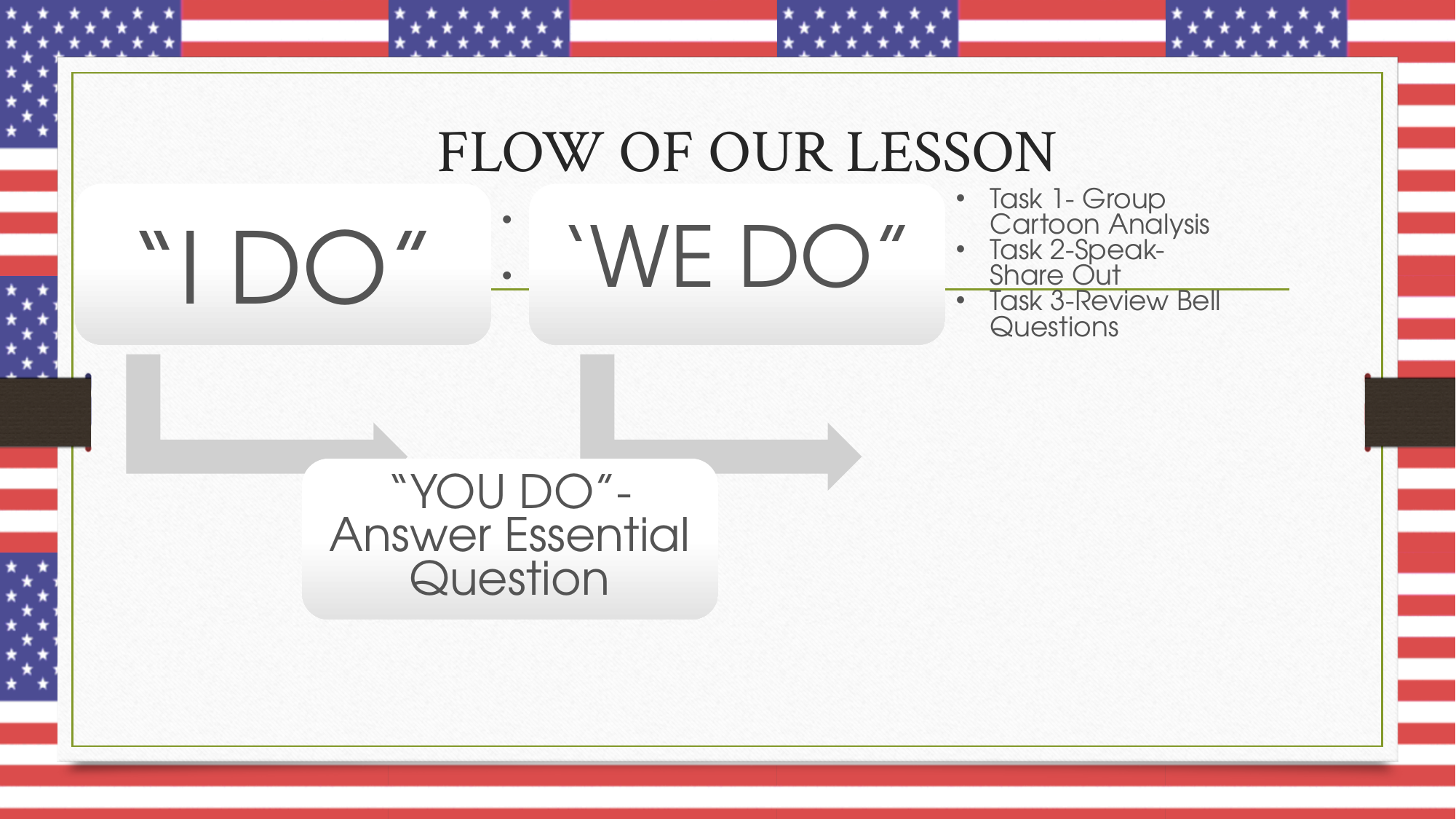

# FLOW OF OUR LESSON
“I DO”
Task 1-Cartoon Analysis
‘WE DO”
Task 1- Group Cartoon Analysis
“YOU DO”-Answer Essential Question
Task 2-Content Review
Task 2-Speak-Share Out
Task 3-Review Bell Questions